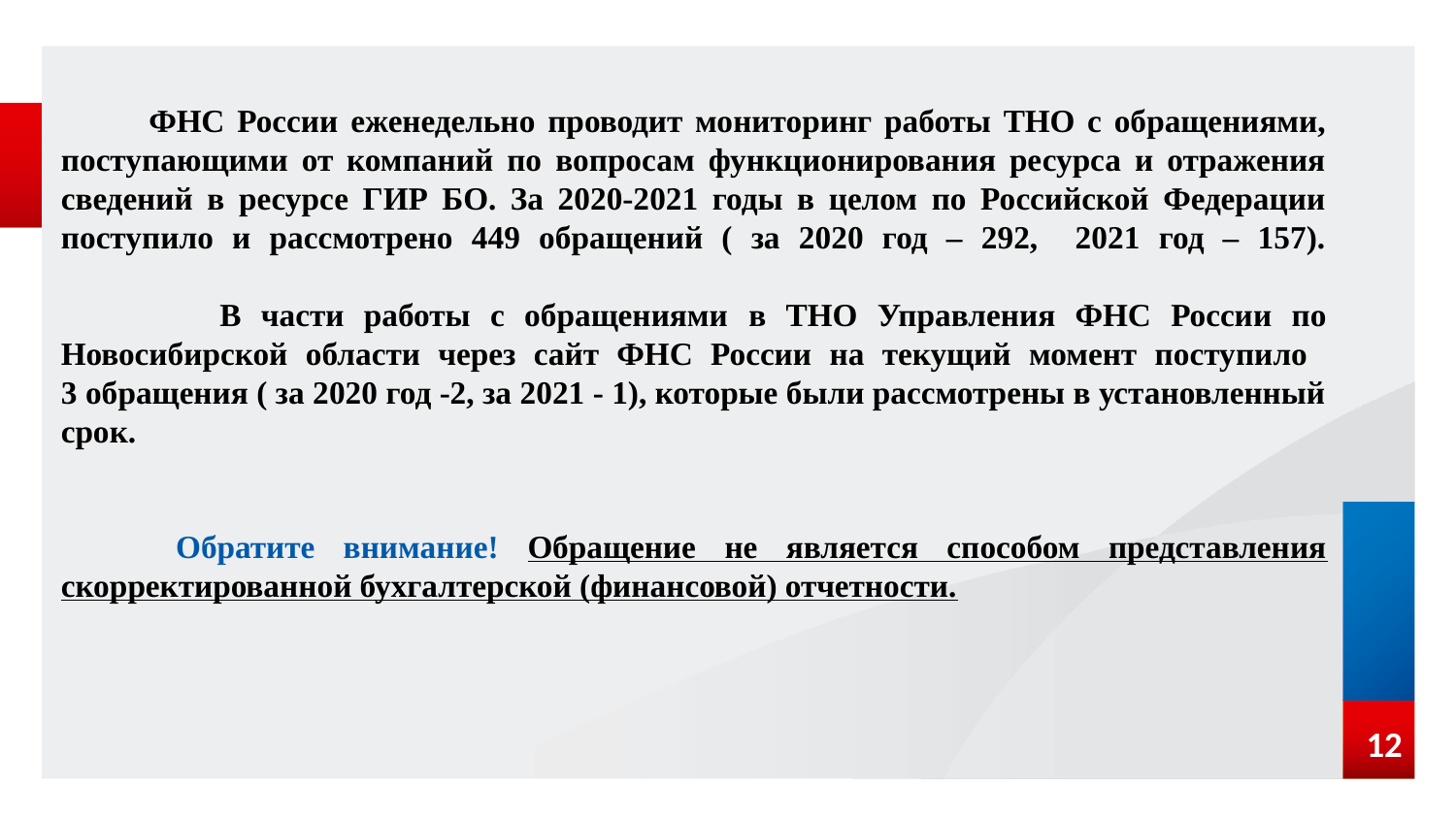

# ФНС России еженедельно проводит мониторинг работы ТНО с обращениями, поступающими от компаний по вопросам функционирования ресурса и отражения сведений в ресурсе ГИР БО. За 2020-2021 годы в целом по Российской Федерации поступило и рассмотрено 449 обращений ( за 2020 год – 292,  2021 год – 157). В части работы с обращениями в ТНО Управления ФНС России по Новосибирской области через сайт ФНС России на текущий момент поступило 3 обращения ( за 2020 год -2, за 2021 - 1), которые были рассмотрены в установленный срок. Обратите внимание! Обращение не является способом представления скорректированной бухгалтерской (финансовой) отчетности.

 12